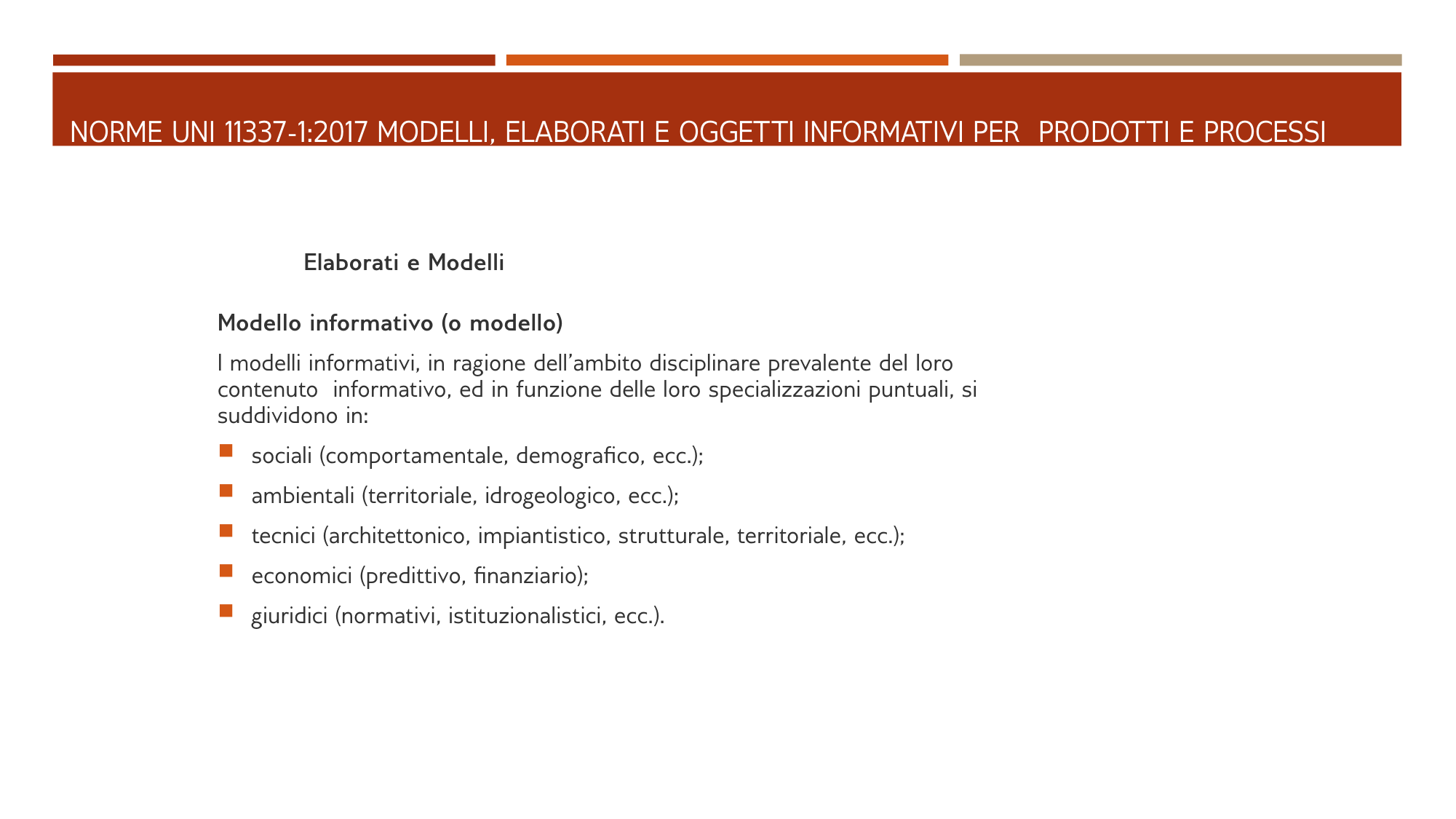

# Norme UNI 11337-1:2017 Modelli, elaborati e oggetti informativi per  prodotti e processi
Elaborati e Modelli
Modello informativo (o modello)
I modelli informativi, in ragione dell’ambito disciplinare prevalente del loro contenuto  informativo, ed in funzione delle loro specializzazioni puntuali, si suddividono in:
sociali (comportamentale, demografico, ecc.);
ambientali (territoriale, idrogeologico, ecc.);
tecnici (architettonico, impiantistico, strutturale, territoriale, ecc.);
economici (predittivo, finanziario);
giuridici (normativi, istituzionalistici, ecc.).